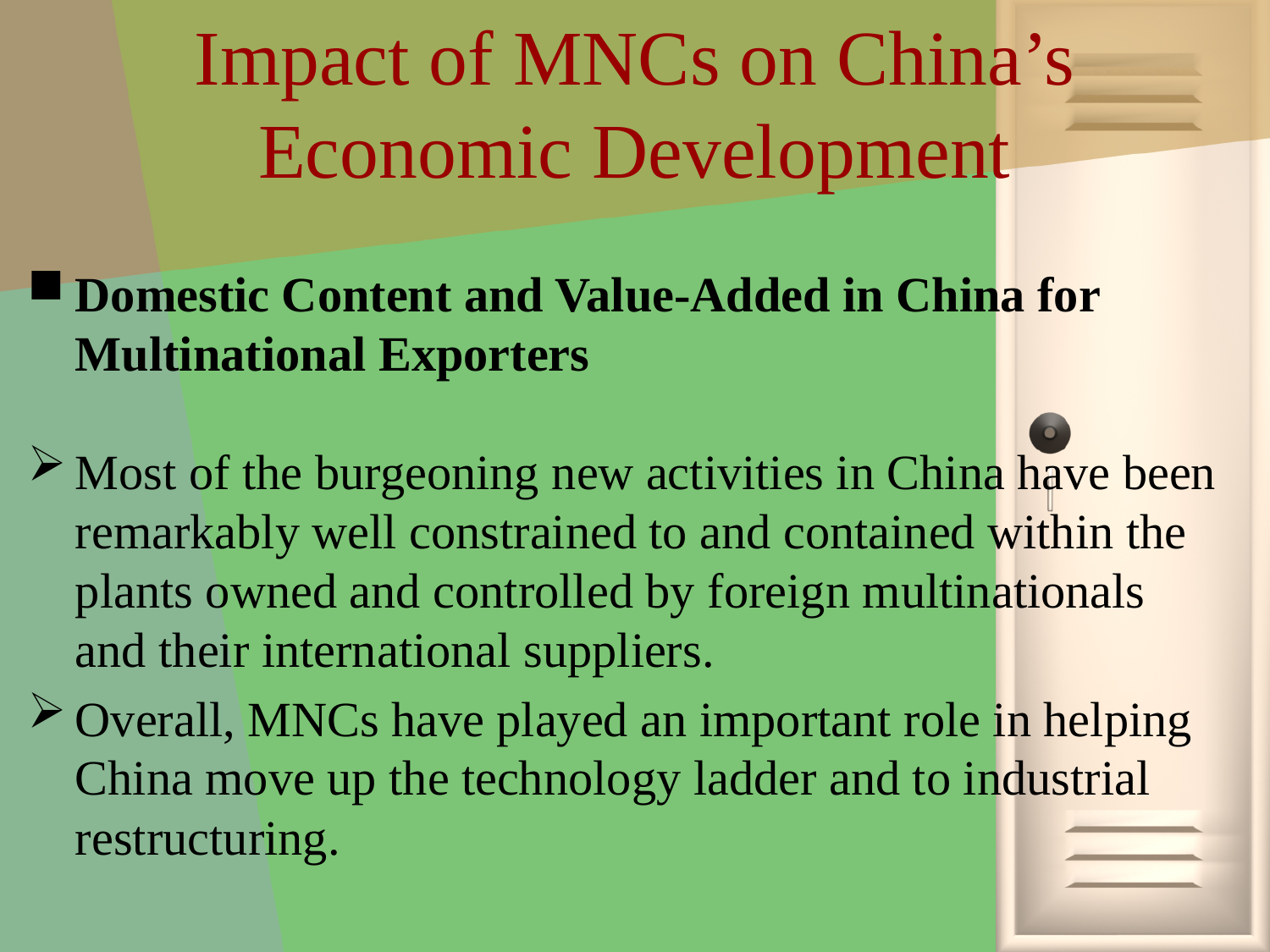

# Impact of MNCs on China’s Economic Development
Domestic Content and Value-Added in China for Multinational Exporters

Most of the burgeoning new activities in China have been remarkably well constrained to and contained within the plants owned and controlled by foreign multinationals and their international suppliers.
Overall, MNCs have played an important role in helping China move up the technology ladder and to industrial restructuring.